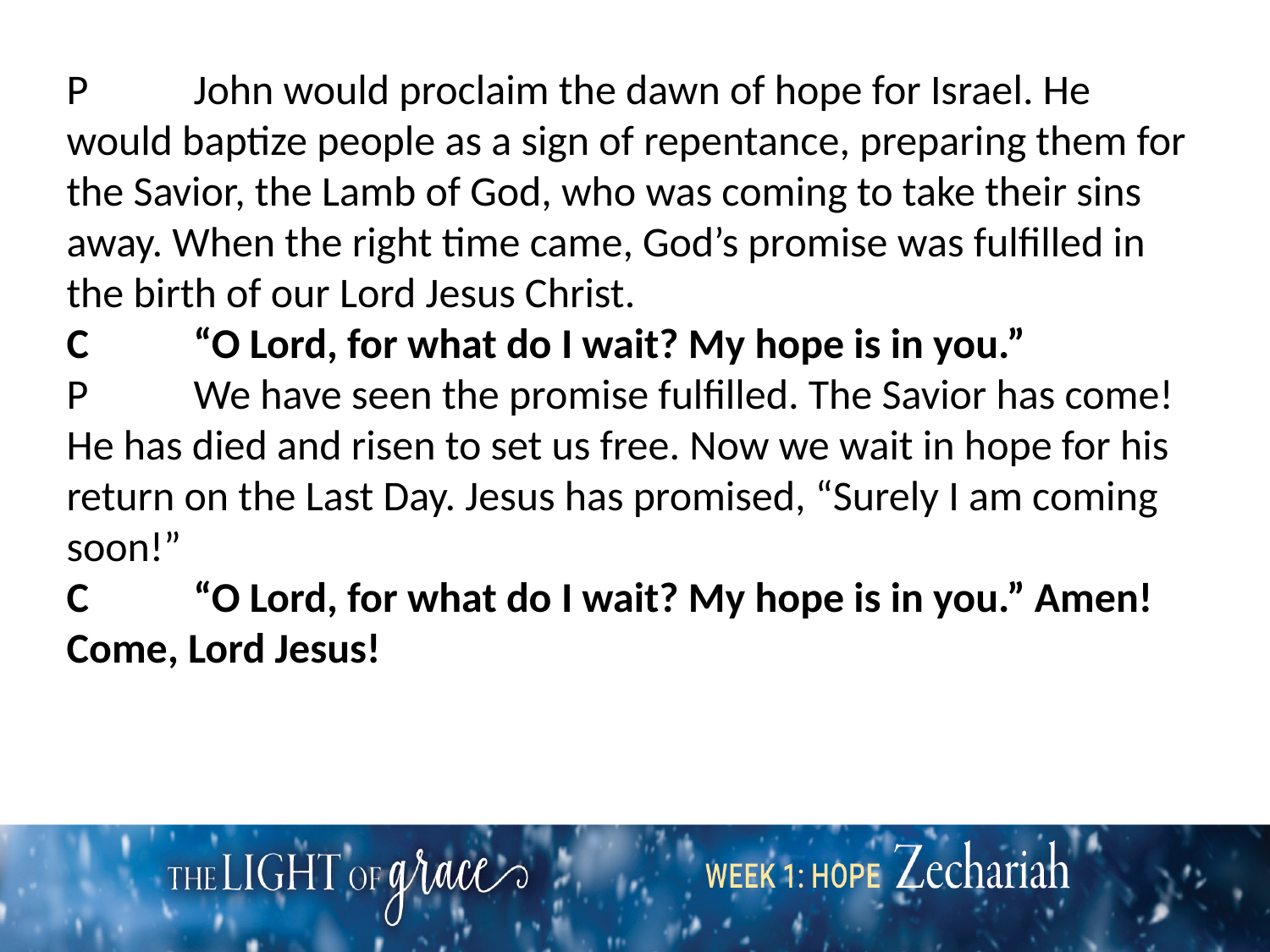

P	John would proclaim the dawn of hope for Israel. He would baptize people as a sign of repentance, preparing them for the Savior, the Lamb of God, who was coming to take their sins away. When the right time came, God’s promise was fulfilled in the birth of our Lord Jesus Christ.
C	“O Lord, for what do I wait? My hope is in you.”
P	We have seen the promise fulfilled. The Savior has come! He has died and risen to set us free. Now we wait in hope for his return on the Last Day. Jesus has promised, “Surely I am coming soon!”
C	“O Lord, for what do I wait? My hope is in you.” Amen! Come, Lord Jesus!